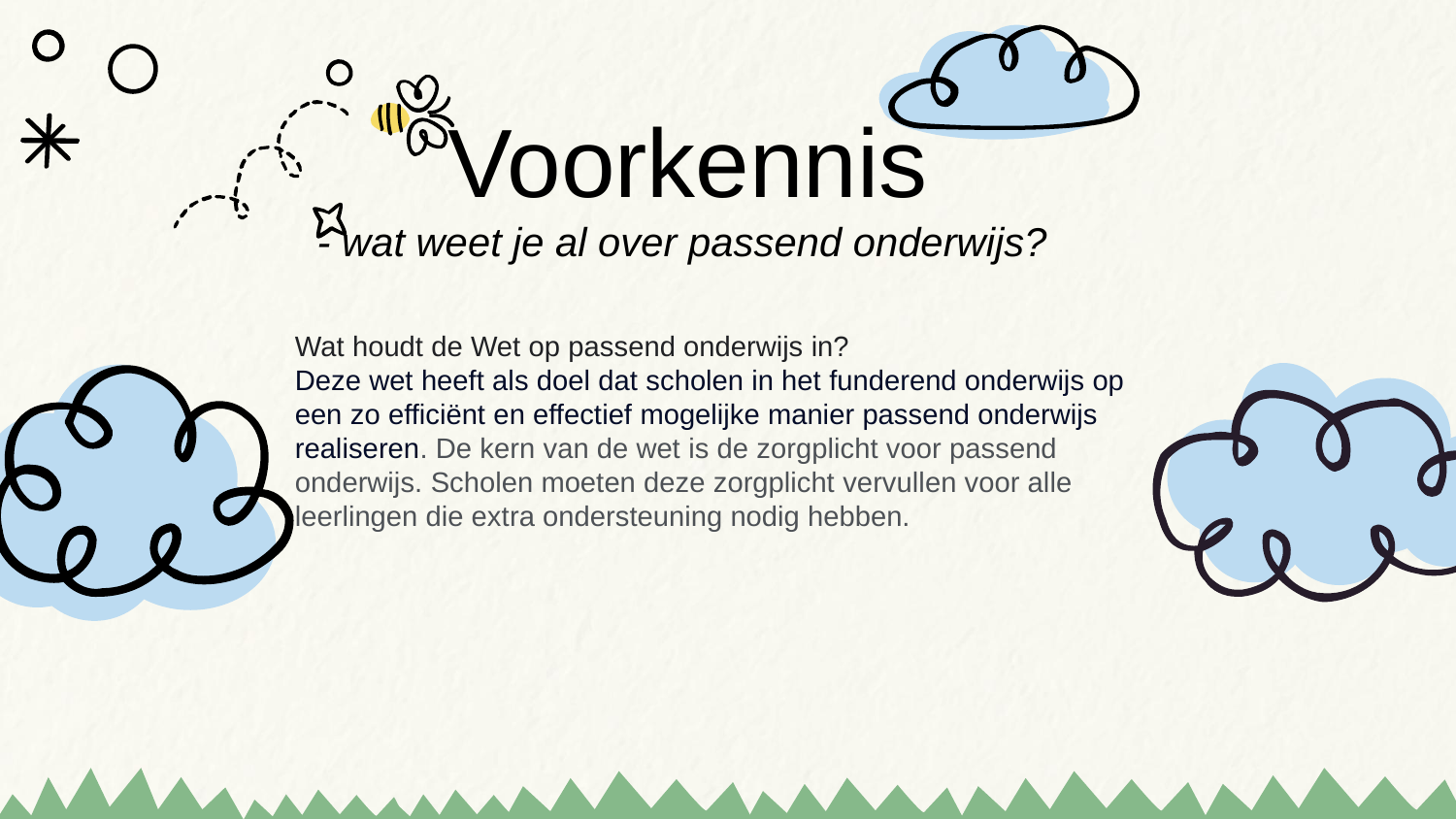

# Voorkennis - wat weet je al over passend onderwijs?
Wat houdt de Wet op passend onderwijs in?
Deze wet heeft als doel dat scholen in het funderend onderwijs op een zo efficiënt en effectief mogelijke manier passend onderwijs realiseren. De kern van de wet is de zorgplicht voor passend onderwijs. Scholen moeten deze zorgplicht vervullen voor alle leerlingen die extra ondersteuning nodig hebben.